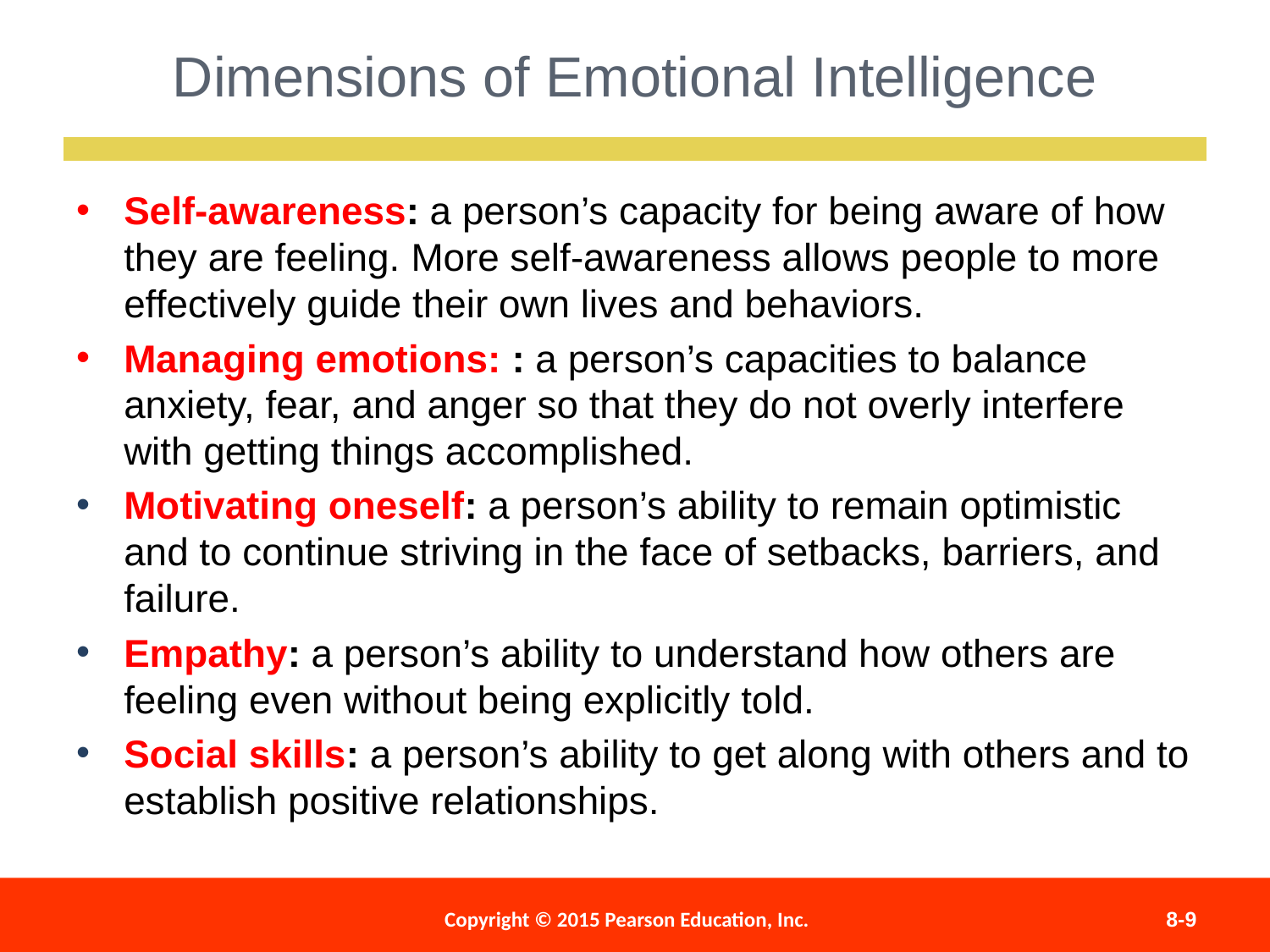

Dimensions of Emotional Intelligence
Self-awareness: a person’s capacity for being aware of how they are feeling. More self-awareness allows people to more effectively guide their own lives and behaviors.
Managing emotions: : a person’s capacities to balance anxiety, fear, and anger so that they do not overly interfere with getting things accomplished.
Motivating oneself: a person’s ability to remain optimistic and to continue striving in the face of setbacks, barriers, and failure.
Empathy: a person’s ability to understand how others are feeling even without being explicitly told.
Social skills: a person’s ability to get along with others and to establish positive relationships.